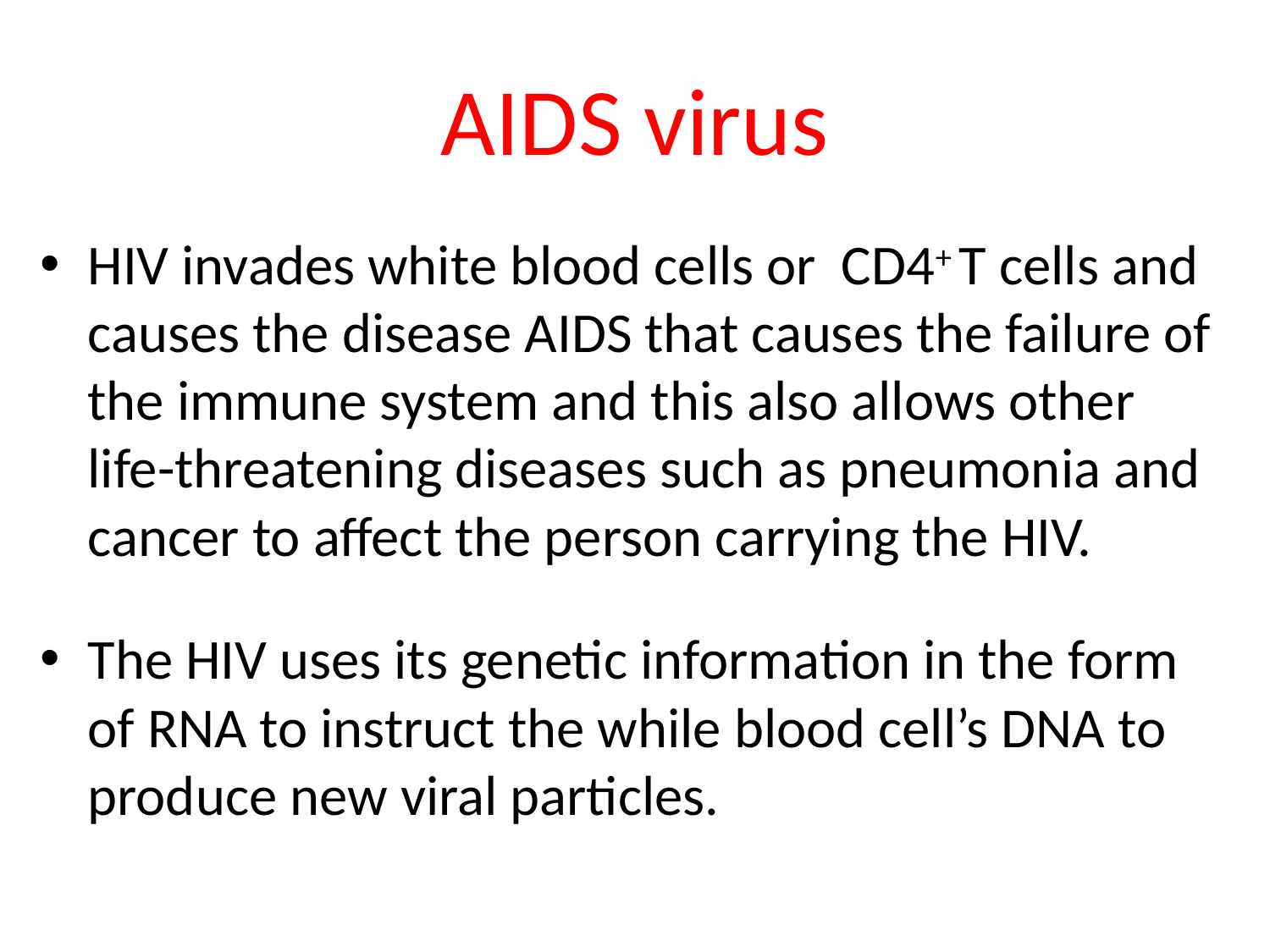

# AIDS virus
HIV invades white blood cells or  CD4+ T cells and causes the disease AIDS that causes the failure of the immune system and this also allows other life-threatening diseases such as pneumonia and cancer to affect the person carrying the HIV.

The HIV uses its genetic information in the form of RNA to instruct the while blood cell’s DNA to produce new viral particles.